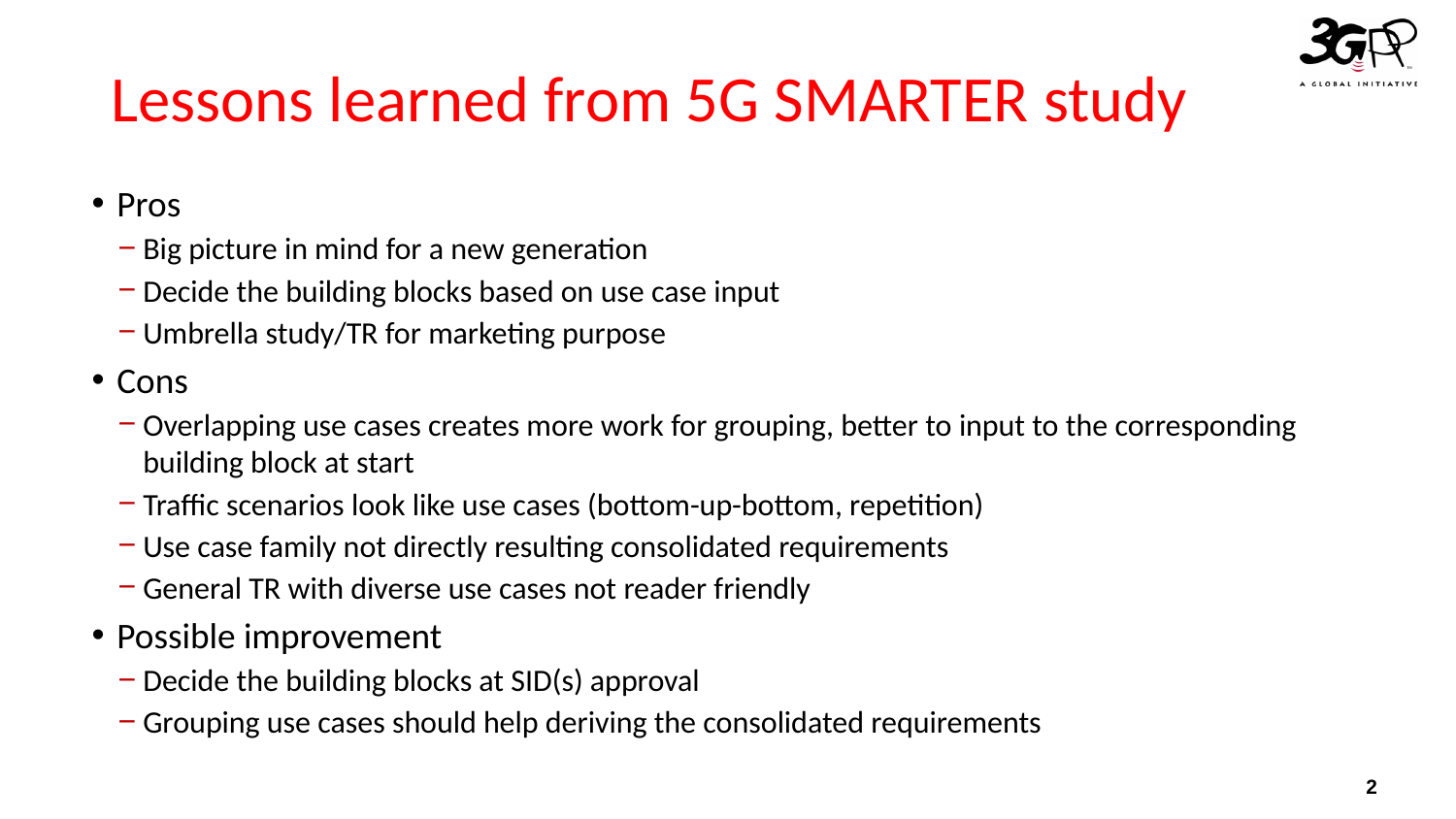

# Lessons learned from 5G SMARTER study
Pros
Big picture in mind for a new generation
Decide the building blocks based on use case input
Umbrella study/TR for marketing purpose
Cons
Overlapping use cases creates more work for grouping, better to input to the corresponding building block at start
Traffic scenarios look like use cases (bottom-up-bottom, repetition)
Use case family not directly resulting consolidated requirements
General TR with diverse use cases not reader friendly
Possible improvement
Decide the building blocks at SID(s) approval
Grouping use cases should help deriving the consolidated requirements